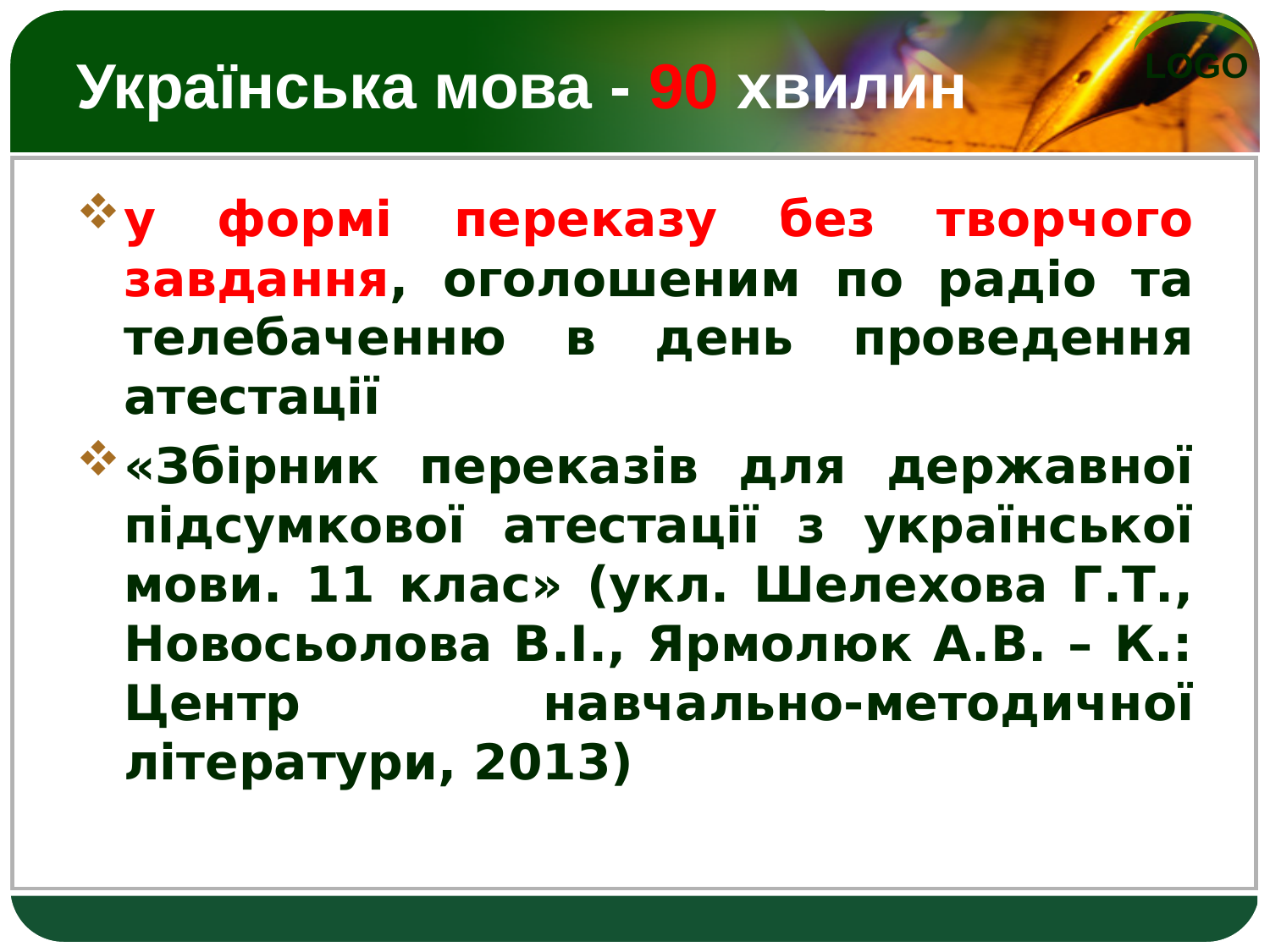

# Українська мова - 90 хвилин
у формі переказу без творчого завдання, оголошеним по радіо та телебаченню в день проведення атестації
«Збірник переказів для державної підсумкової атестації з української мови. 11 клас» (укл. Шелехова Г.Т., Новосьолова В.І., Ярмолюк А.В. – К.: Центр навчально-методичної літератури, 2013)